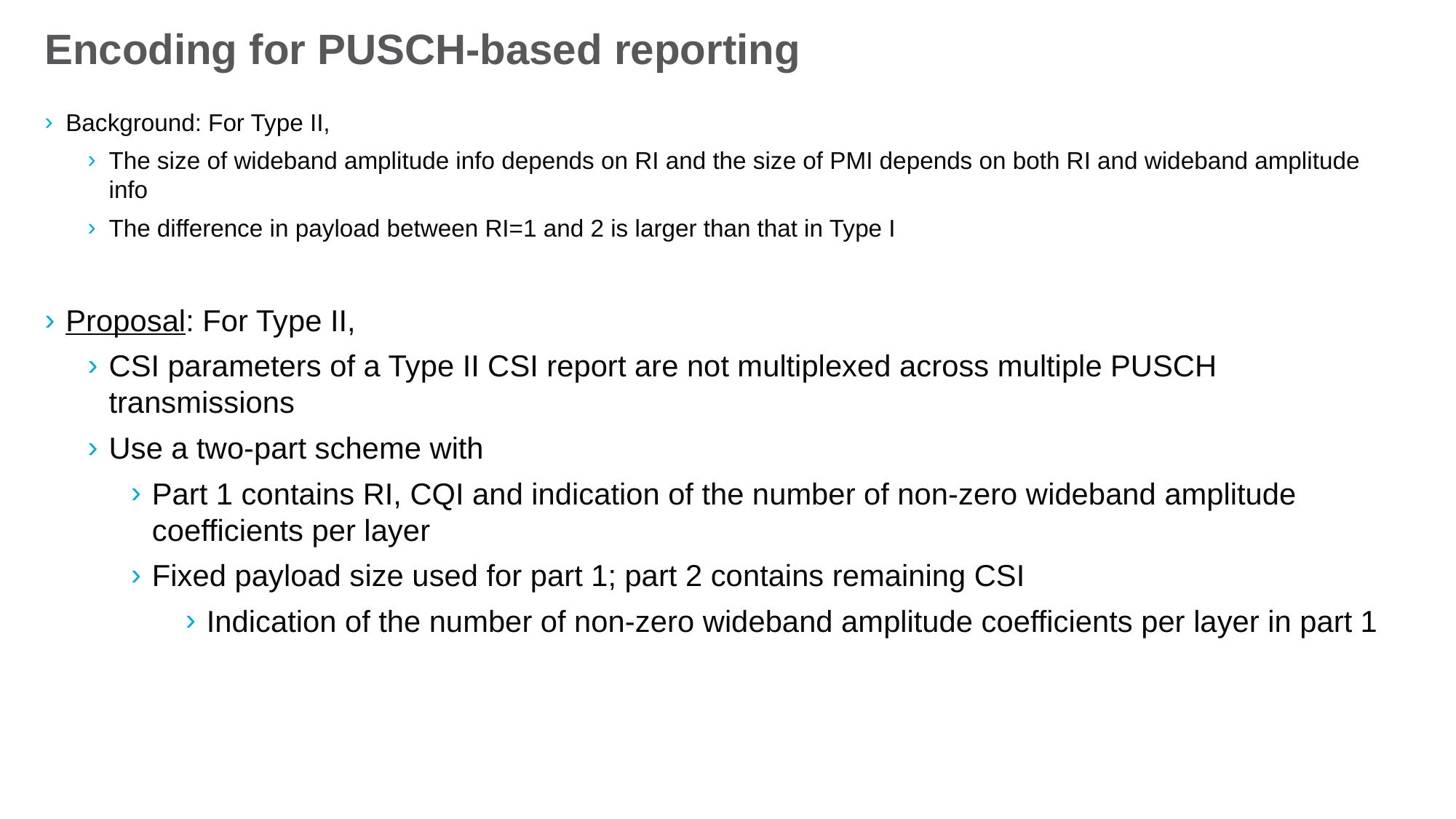

# Encoding for PUSCH-based reporting
Background: For Type II,
The size of wideband amplitude info depends on RI and the size of PMI depends on both RI and wideband amplitude info
The difference in payload between RI=1 and 2 is larger than that in Type I

Proposal: For Type II,
CSI parameters of a Type II CSI report are not multiplexed across multiple PUSCH transmissions
Use a two-part scheme with
Part 1 contains RI, CQI and indication of the number of non-zero wideband amplitude coefficients per layer
Fixed payload size used for part 1; part 2 contains remaining CSI
Indication of the number of non-zero wideband amplitude coefficients per layer in part 1